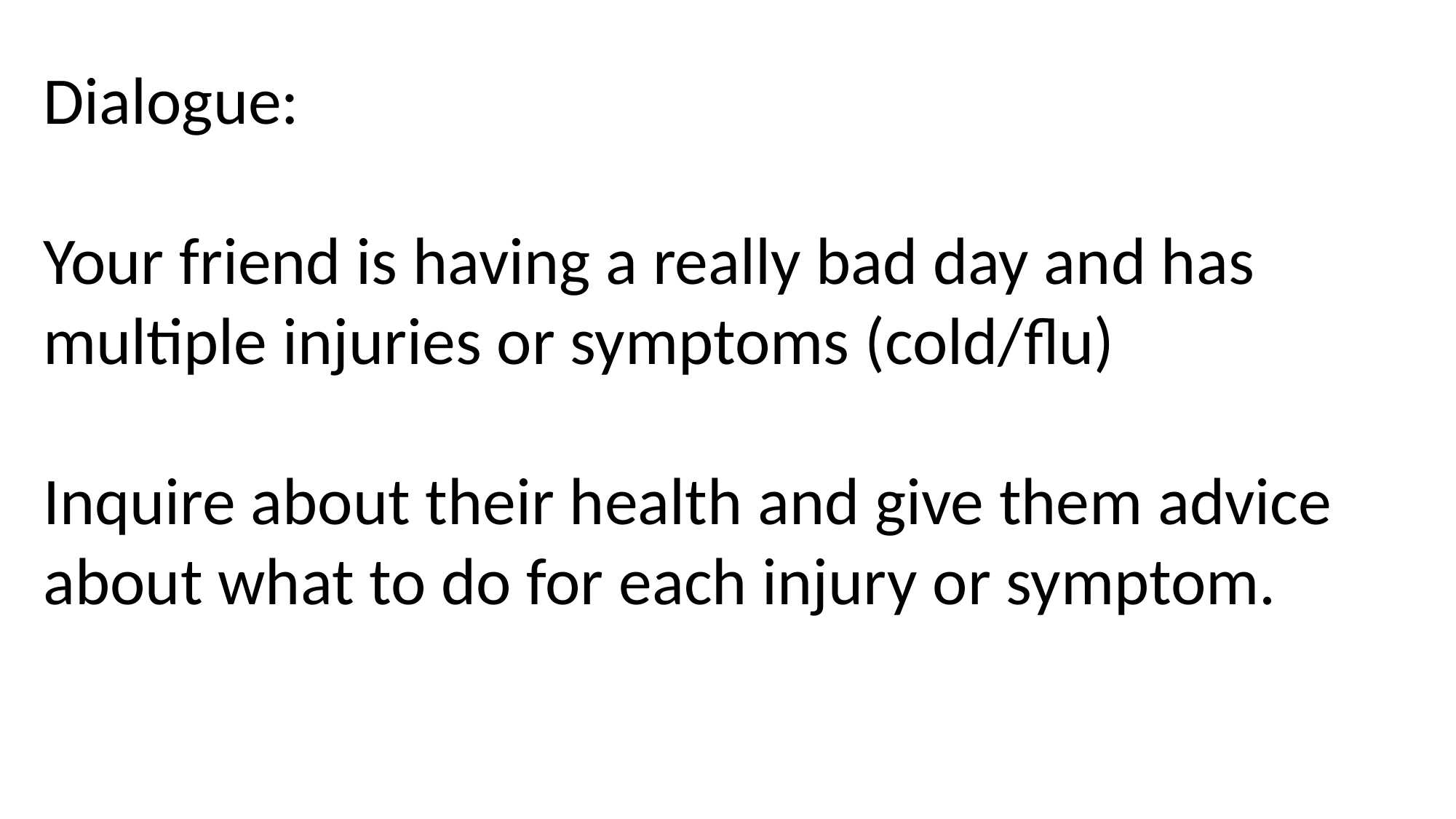

Dialogue:

Your friend is having a really bad day and has multiple injuries or symptoms (cold/flu)

Inquire about their health and give them advice about what to do for each injury or symptom.